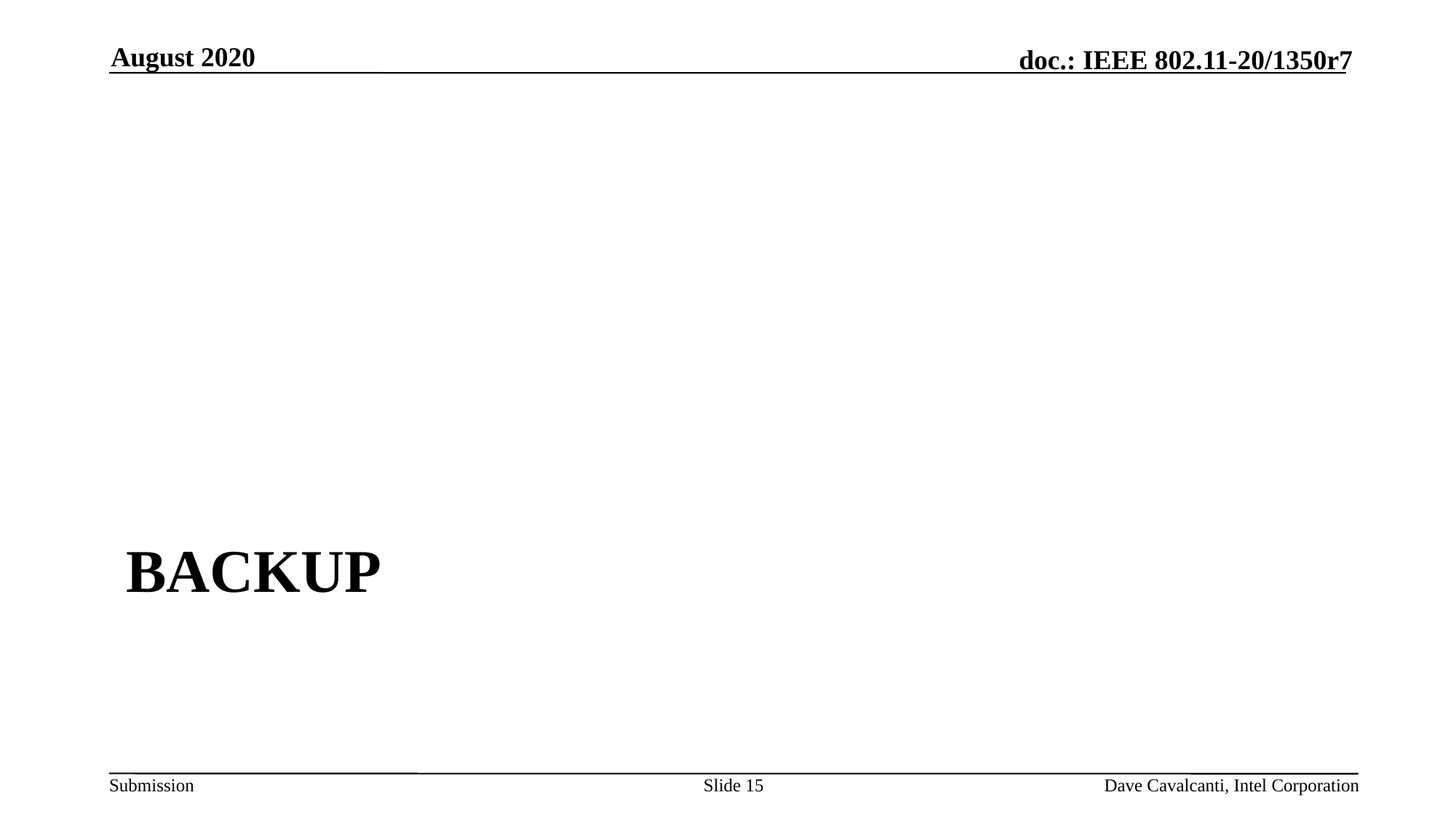

August 2020

# backup
Slide 15
Dave Cavalcanti, Intel Corporation